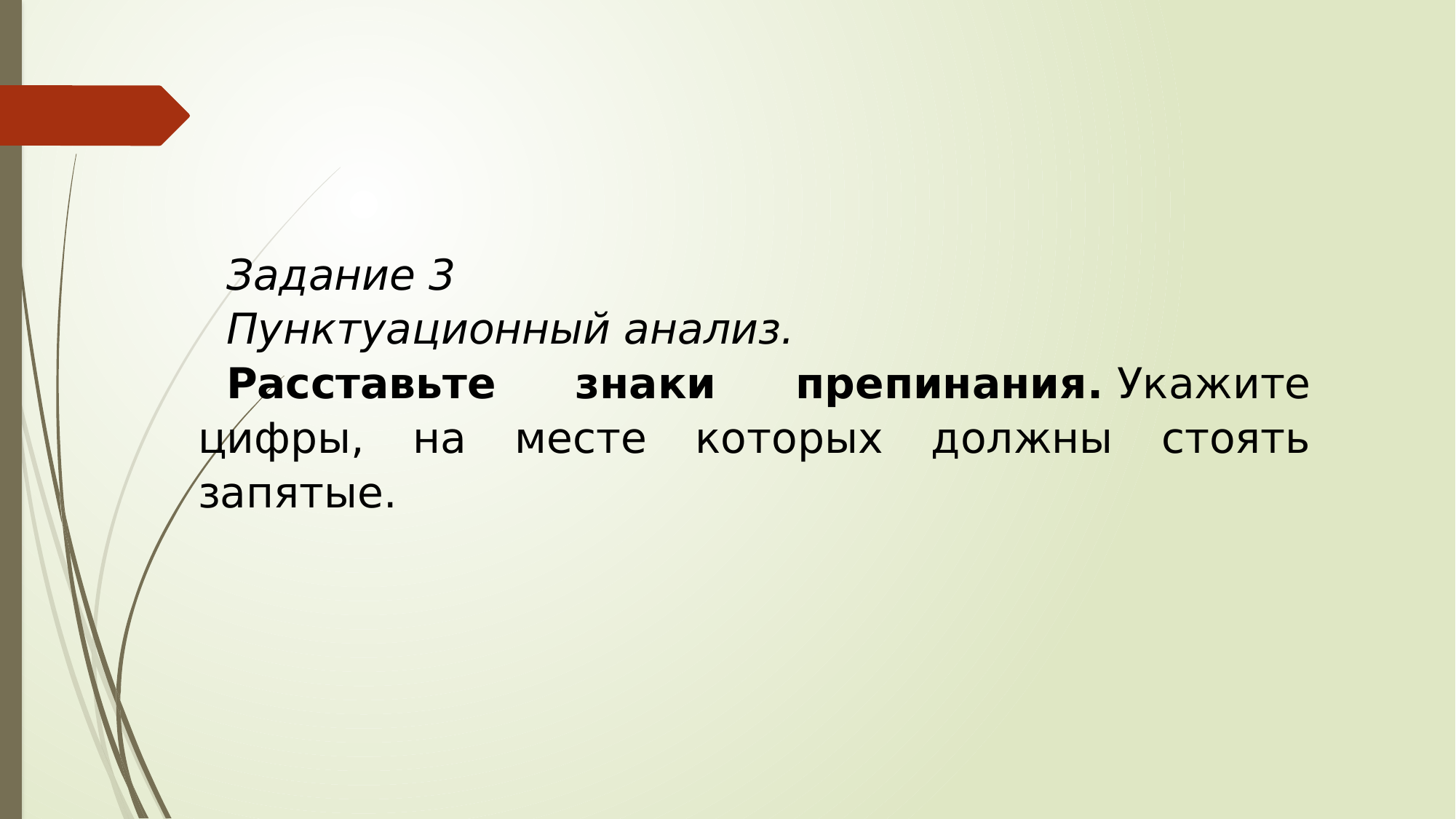

Задание 3
Пунктуационный анализ.
Расставьте знаки препинания. Укажите цифры, на месте которых должны стоять запятые.